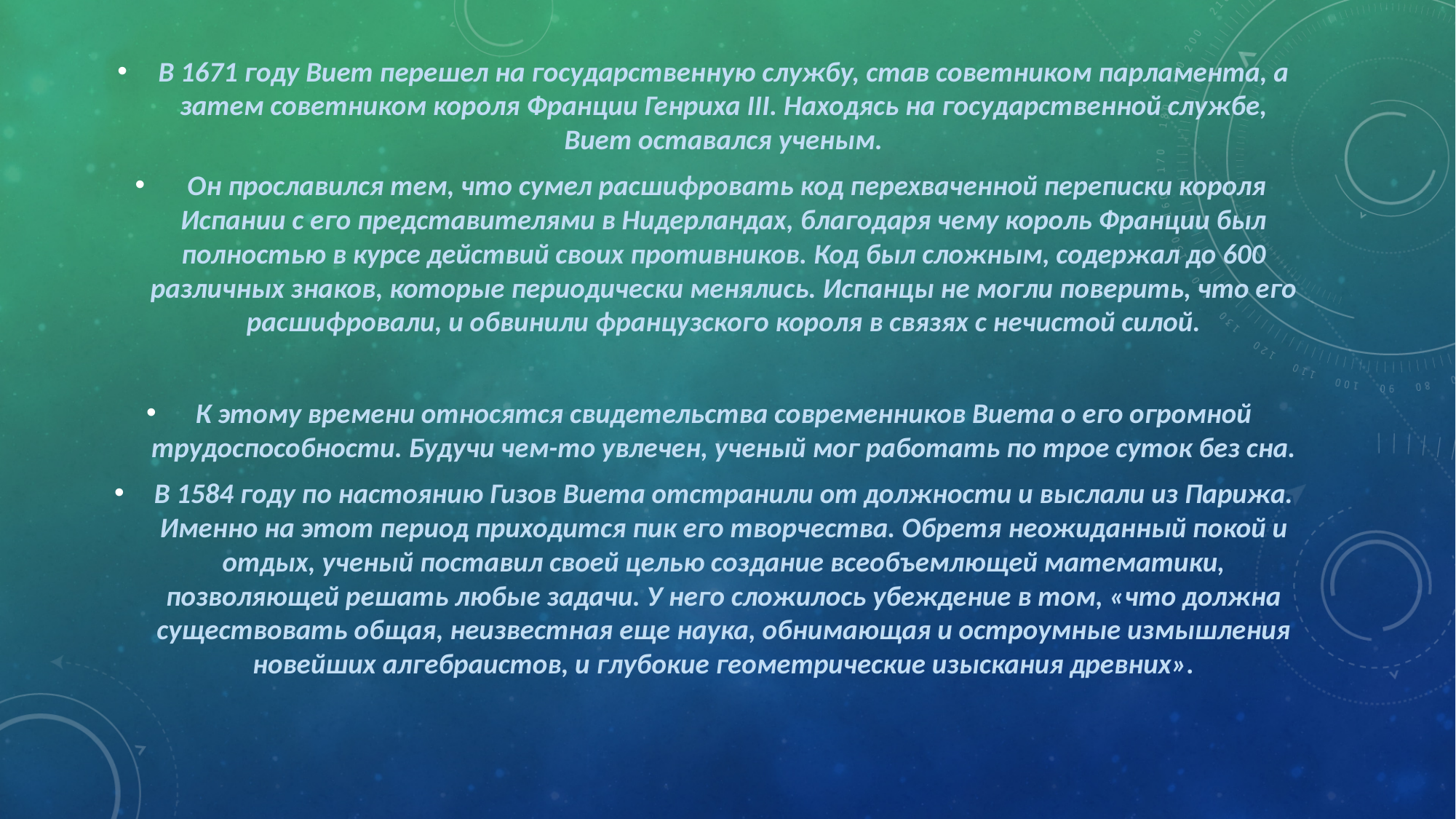

В 1671 году Виет перешел на государственную службу, став советником парламента, а затем советником короля Франции Генриха III. Находясь на государственной службе, Виет оставался ученым.
 Он прославился тем, что сумел расшифровать код перехваченной переписки короля Испании с его представителями в Нидерландах, благодаря чему король Франции был полностью в курсе действий своих противников. Код был сложным, содержал до 600 различных знаков, которые периодически менялись. Испанцы не могли поверить, что его расшифровали, и обвинили французского короля в связях с нечистой силой.

К этому времени относятся свидетельства современников Виета о его огромной трудоспособности. Будучи чем-то увлечен, ученый мог работать по трое суток без сна.
В 1584 году по настоянию Гизов Виета отстранили от должности и выслали из Парижа. Именно на этот период приходится пик его творчества. Обретя неожиданный покой и отдых, ученый поставил своей целью создание всеобъемлющей математики, позволяющей решать любые задачи. У него сложилось убеждение в том, «что должна существовать общая, неизвестная еще наука, обнимающая и остроумные измышления новейших алгебраистов, и глубокие геометрические изыскания древних».